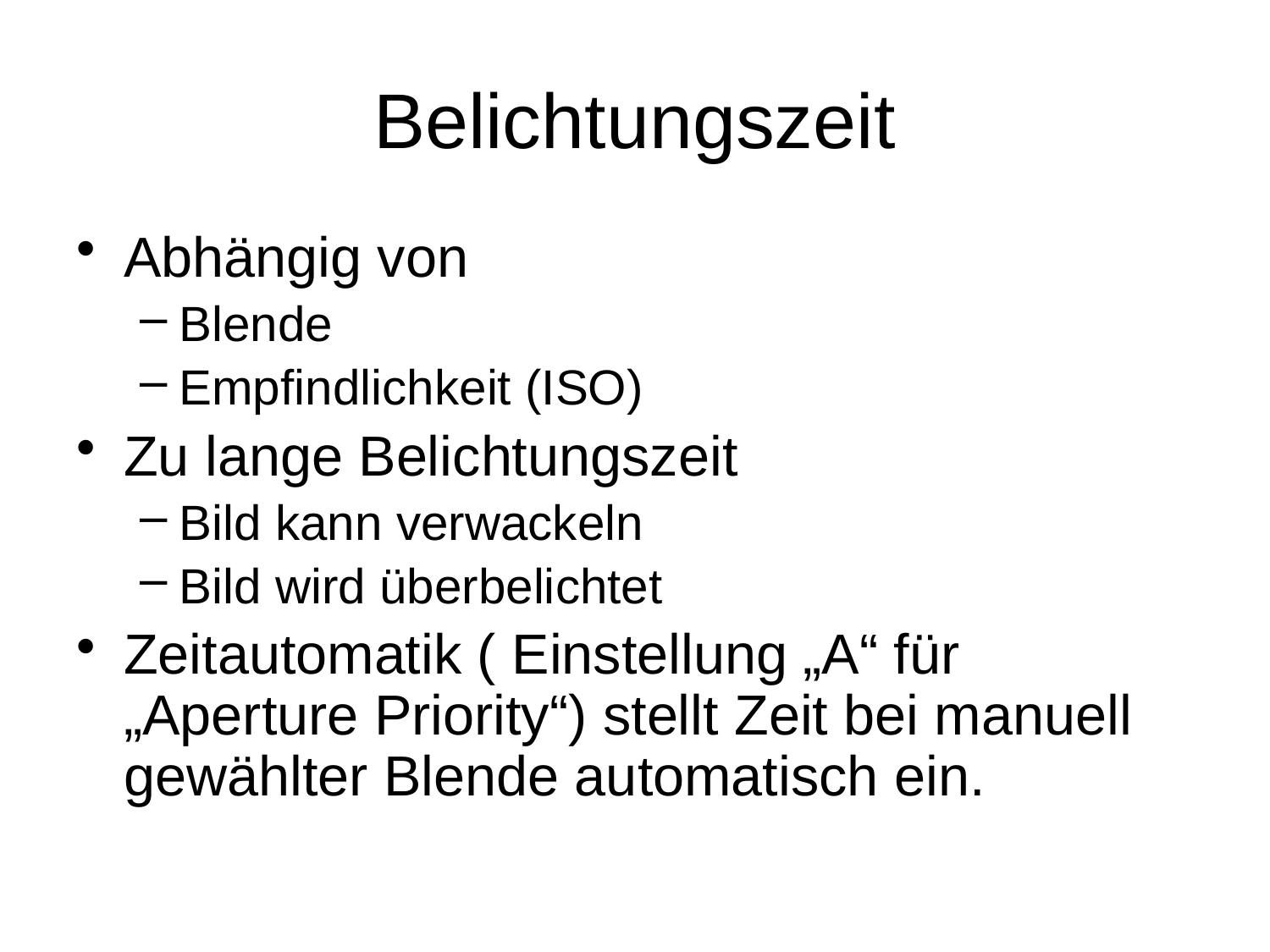

# Belichtungszeit
Abhängig von
Blende
Empfindlichkeit (ISO)
Zu lange Belichtungszeit
Bild kann verwackeln
Bild wird überbelichtet
Zeitautomatik ( Einstellung „A“ für „Aperture Priority“) stellt Zeit bei manuell gewählter Blende automatisch ein.